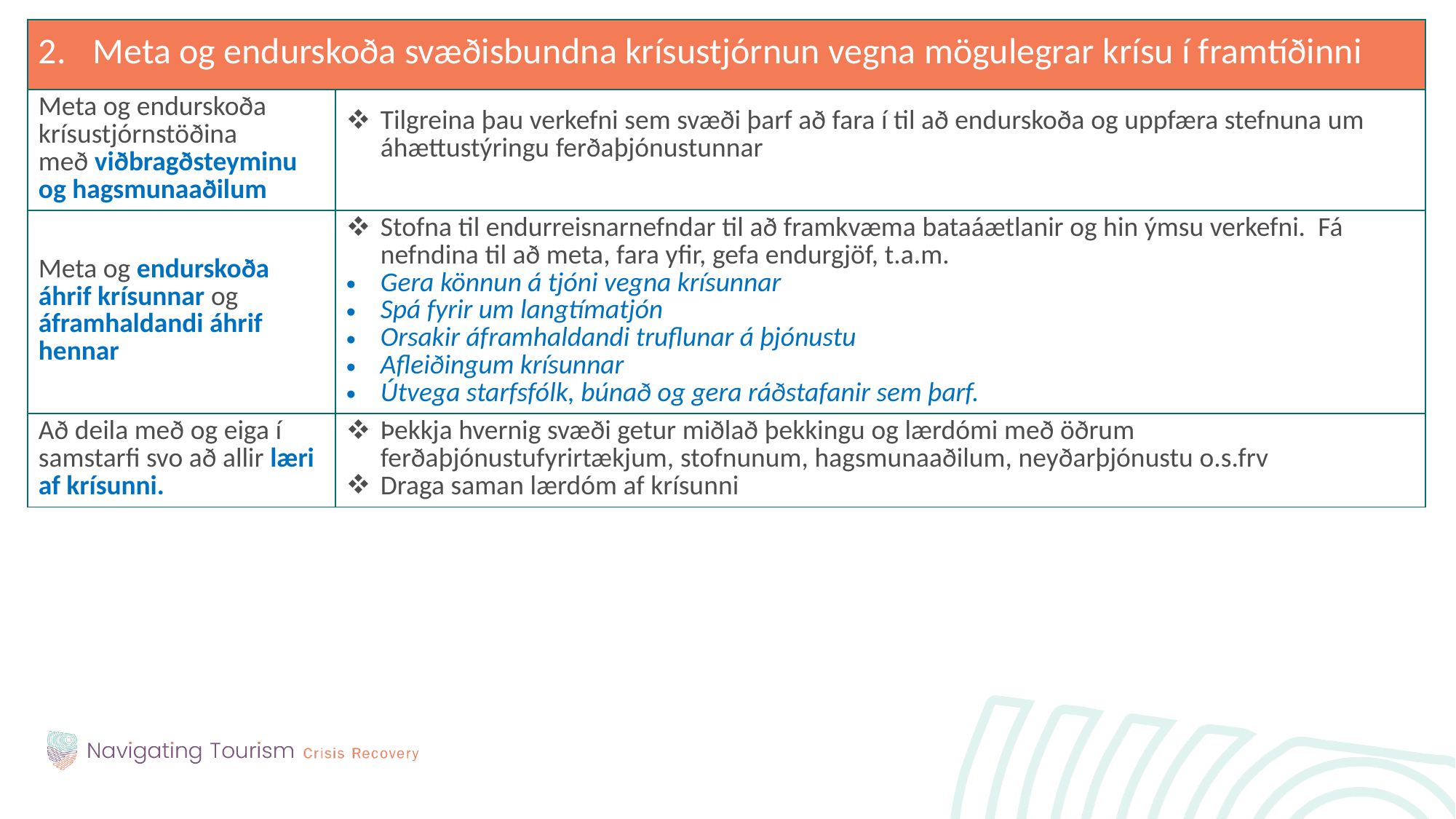

| Meta og endurskoða svæðisbundna krísustjórnun vegna mögulegrar krísu í framtíðinni |  |
| --- | --- |
| Meta og endurskoða krísustjórnstöðina með viðbragðsteyminu og hagsmunaaðilum | Tilgreina þau verkefni sem svæði þarf að fara í til að endurskoða og uppfæra stefnuna um áhættustýringu ferðaþjónustunnar |
| Meta og endurskoða áhrif krísunnar og áframhaldandi áhrif hennar | Stofna til endurreisnarnefndar til að framkvæma bataáætlanir og hin ýmsu verkefni.  Fá nefndina til að meta, fara yfir, gefa endurgjöf, t.a.m.  Gera könnun á tjóni vegna krísunnar Spá fyrir um langtímatjón Orsakir áframhaldandi truflunar á þjónustu Afleiðingum krísunnar Útvega starfsfólk, búnað og gera ráðstafanir sem þarf. |
| Að deila með og eiga í samstarfi svo að allir læri af krísunni. | Þekkja hvernig svæði getur miðlað þekkingu og lærdómi með öðrum ferðaþjónustufyrirtækjum, stofnunum, hagsmunaaðilum, neyðarþjónustu o.s.frv Draga saman lærdóm af krísunni |